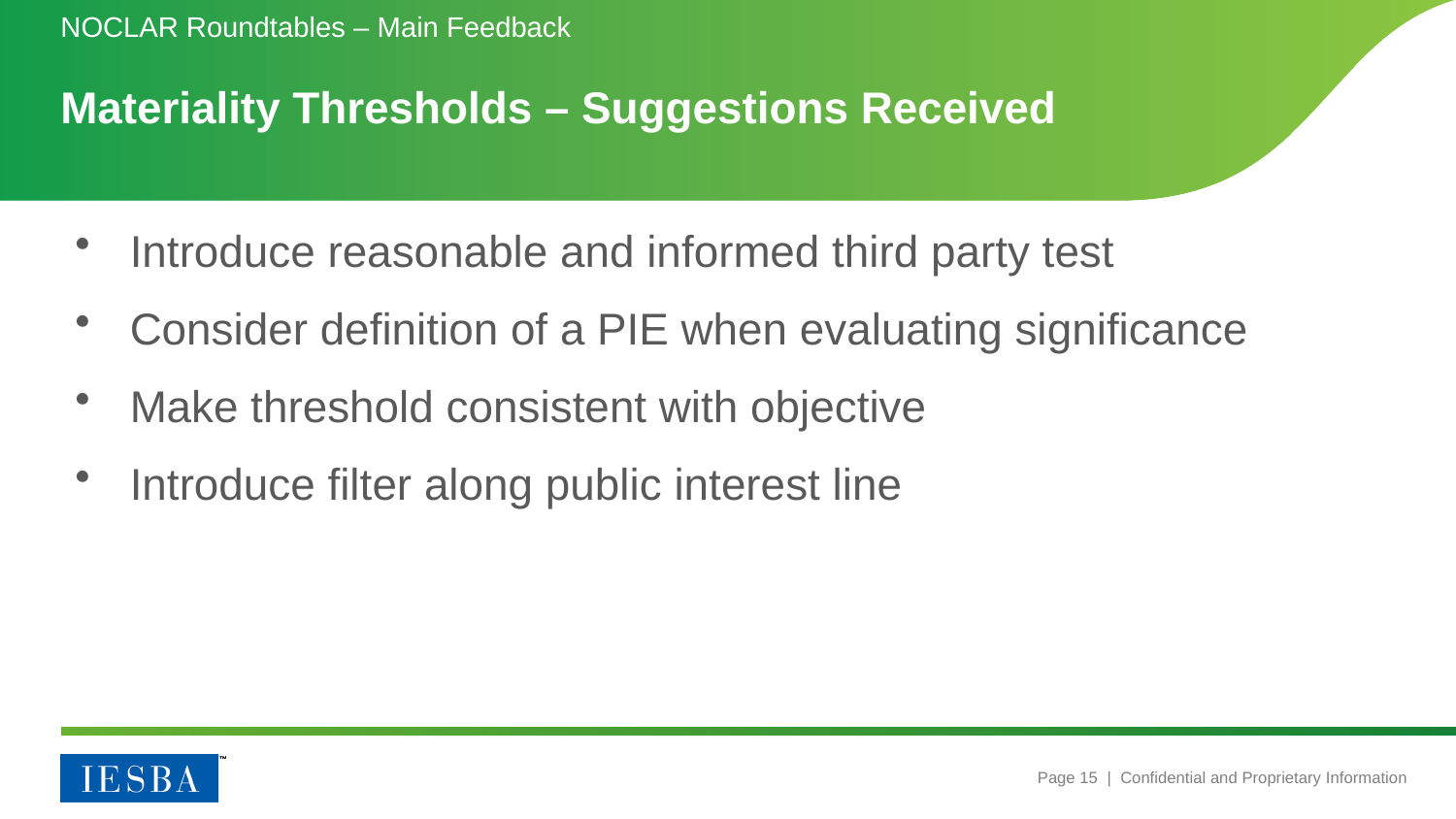

NOCLAR Roundtables – Main Feedback
# Materiality Thresholds – Suggestions Received
Introduce reasonable and informed third party test
Consider definition of a PIE when evaluating significance
Make threshold consistent with objective
Introduce filter along public interest line